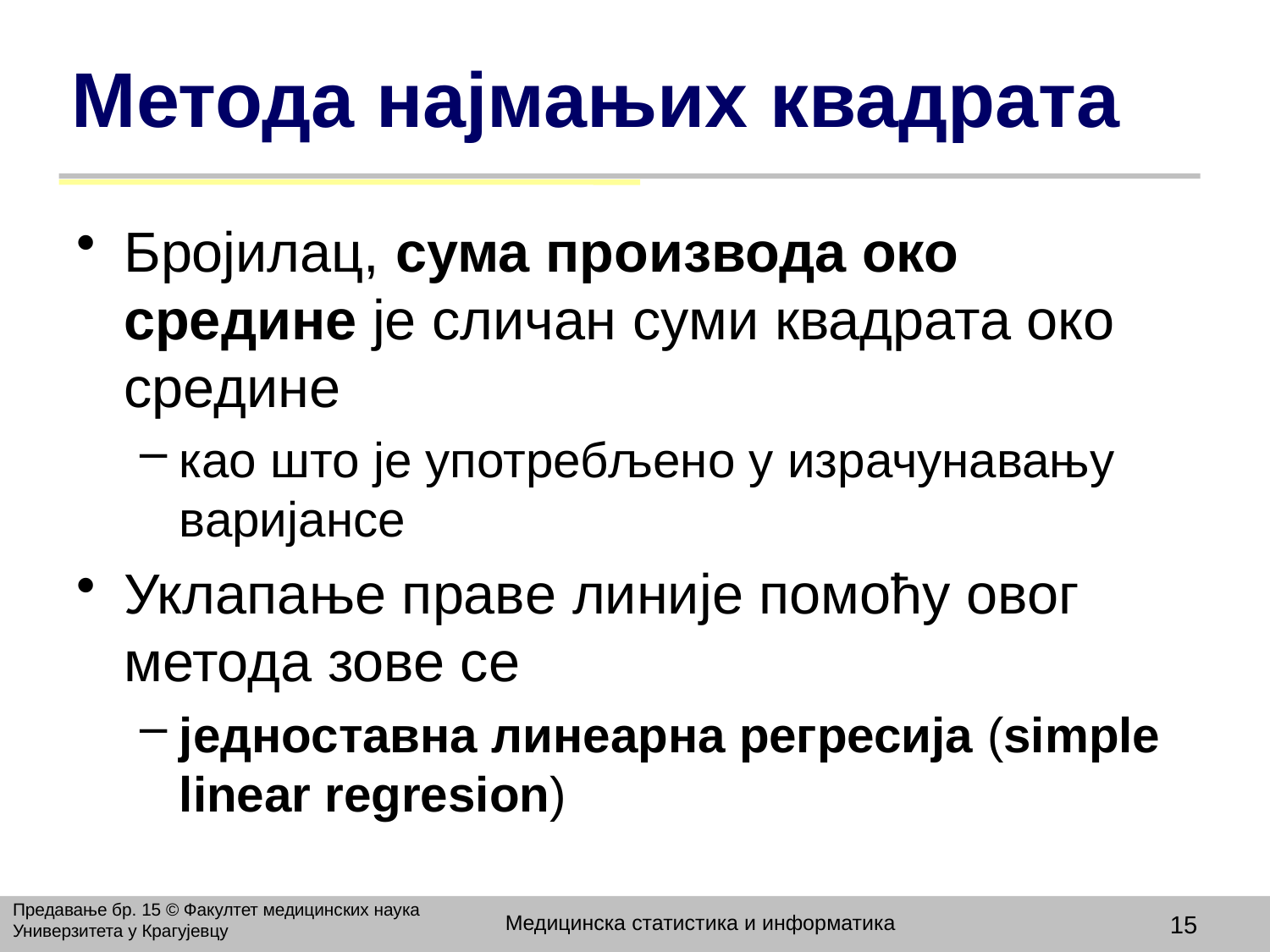

# Метода најмањих квадрата
Бројилац, сума производа око средине је сличан суми квадрата око средине
као што је употребљено у израчунавању варијансе
Уклапање праве линије помоћу овог метода зове се
једноставна линеарна регресија (simple linear regresion)
Предавање бр. 15 © Факултет медицинских наука Универзитета у Крагујевцу
Медицинска статистика и информатика
15